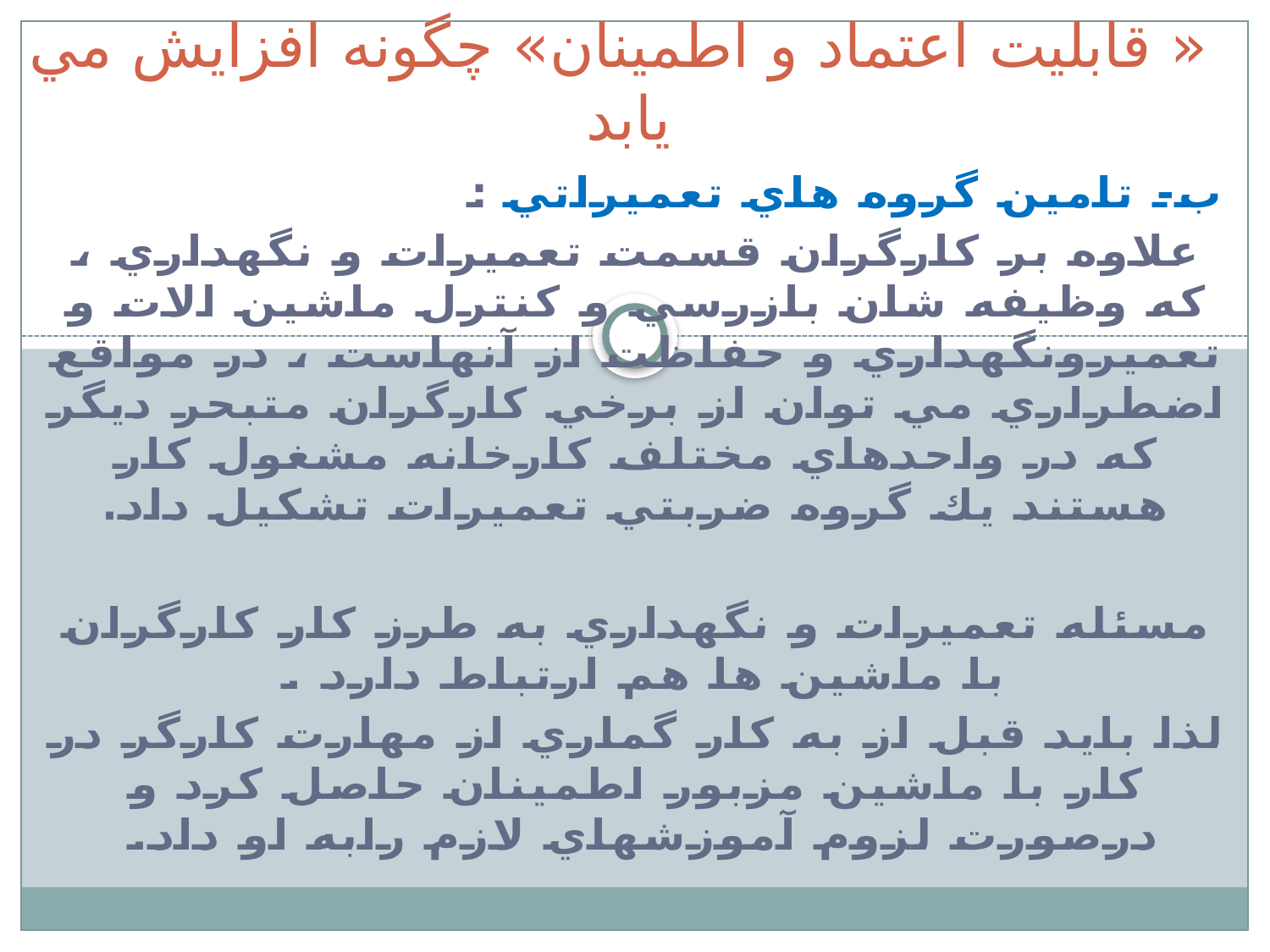

# « قابليت اعتماد و اطمينان» چگونه افزايش مي يابد
ب- تامين گروه هاي تعميراتي :
علاوه بر كارگران قسمت تعميرات و نگهداري ، كه وظيفه شان بازرسي و كنترل ماشين الات و تعميرونگهداري و حفاظت از آنهاست ، در مواقع اضطراري مي توان از برخي كارگران متبحر ديگر كه در واحدهاي مختلف كارخانه مشغول كار هستند يك گروه ضربتي تعميرات تشكيل داد.

مسئله تعميرات و نگهداري به طرز كار كارگران با ماشين ها هم ارتباط دارد .
لذا بايد قبل از به كار گماري از مهارت كارگر در كار با ماشين مزبور اطمينان حاصل كرد و درصورت لزوم آموزشهاي لازم رابه او داد.